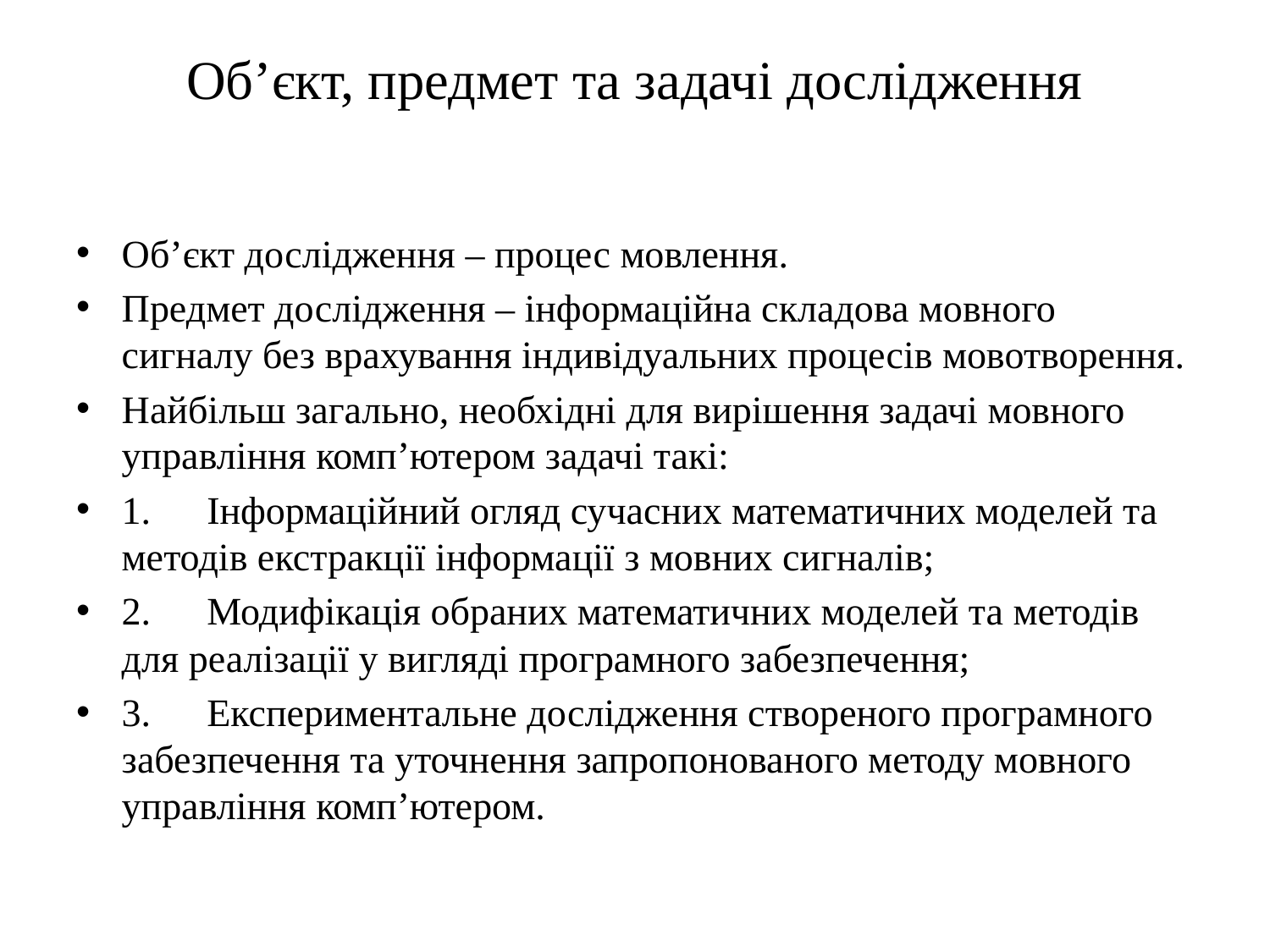

# Об’єкт, предмет та задачі дослідження
Об’єкт дослідження – процес мовлення.
Предмет дослідження – інформаційна складова мовного сигналу без врахування індивідуальних процесів мовотворення.
Найбільш загально, необхідні для вирішення задачі мовного управління комп’ютером задачі такі:
1.	Інформаційний огляд сучасних математичних моделей та методів екстракції інформації з мовних сигналів;
2.	Модифікація обраних математичних моделей та методів для реалізації у вигляді програмного забезпечення;
3.	Експериментальне дослідження створеного програмного забезпечення та уточнення запропонованого методу мовного управління комп’ютером.